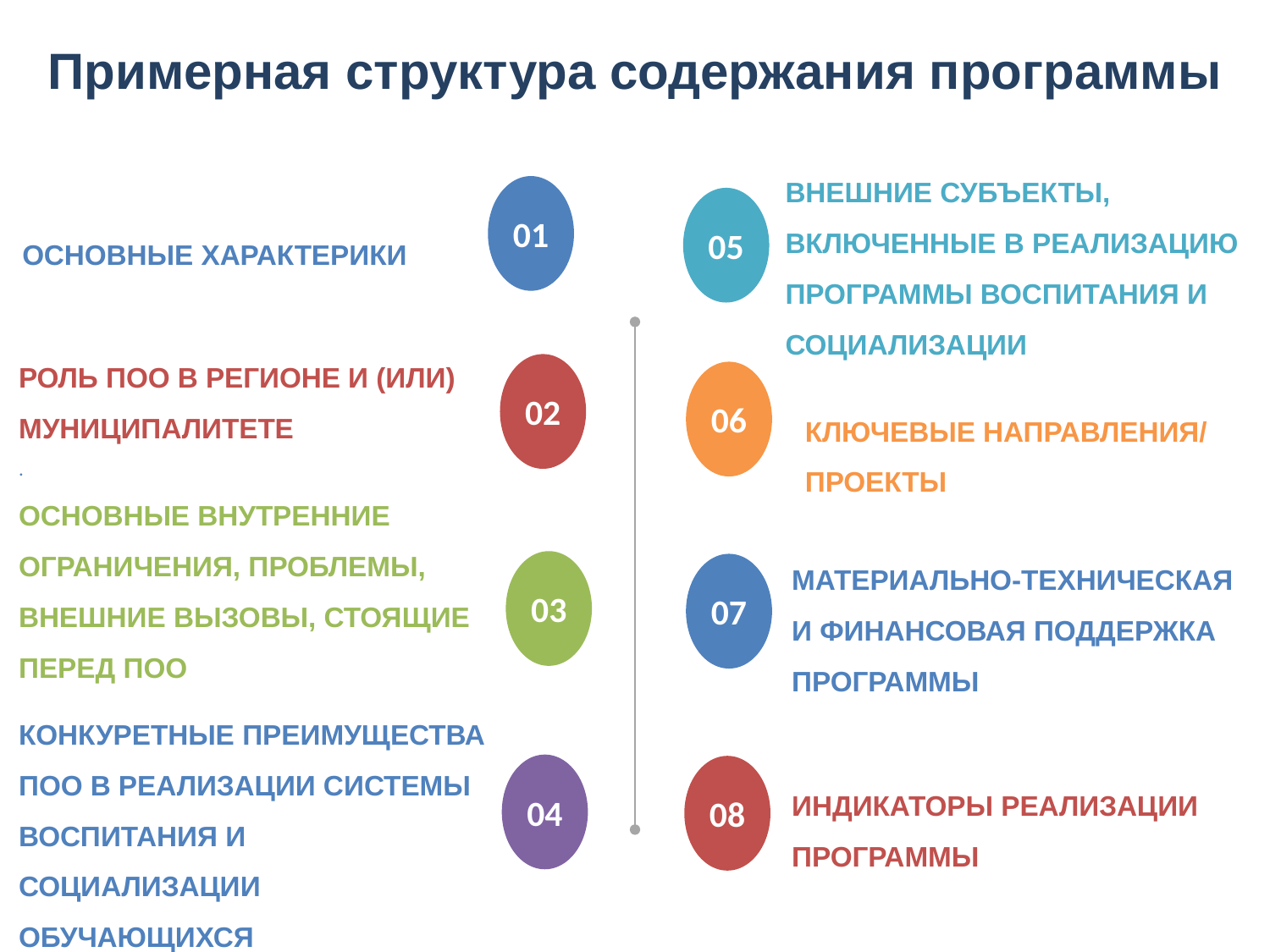

# Примерная структура содержания программы
ВНЕШНИЕ СУБЪЕКТЫ, ВКЛЮЧЕННЫЕ В РЕАЛИЗАЦИЮ ПРОГРАММЫ ВОСПИТАНИЯ И СОЦИАЛИЗАЦИИ
01
05
ОСНОВНЫЕ ХАРАКТЕРИКИ
РОЛЬ ПОО В РЕГИОНЕ И (ИЛИ) МУНИЦИПАЛИТЕТЕ
.
02
06
КЛЮЧЕВЫЕ НАПРАВЛЕНИЯ/ ПРОЕКТЫ
ОСНОВНЫЕ ВНУТРЕННИЕ ОГРАНИЧЕНИЯ, ПРОБЛЕМЫ, ВНЕШНИЕ ВЫЗОВЫ, СТОЯЩИЕ ПЕРЕД ПОО
МАТЕРИАЛЬНО-ТЕХНИЧЕСКАЯ И ФИНАНСОВАЯ ПОДДЕРЖКА ПРОГРАММЫ
03
07
КОНКУРЕТНЫЕ ПРЕИМУЩЕСТВА ПОО В РЕАЛИЗАЦИИ СИСТЕМЫ ВОСПИТАНИЯ И СОЦИАЛИЗАЦИИ ОБУЧАЮЩИХСЯ
04
08
ИНДИКАТОРЫ РЕАЛИЗАЦИИ ПРОГРАММЫ